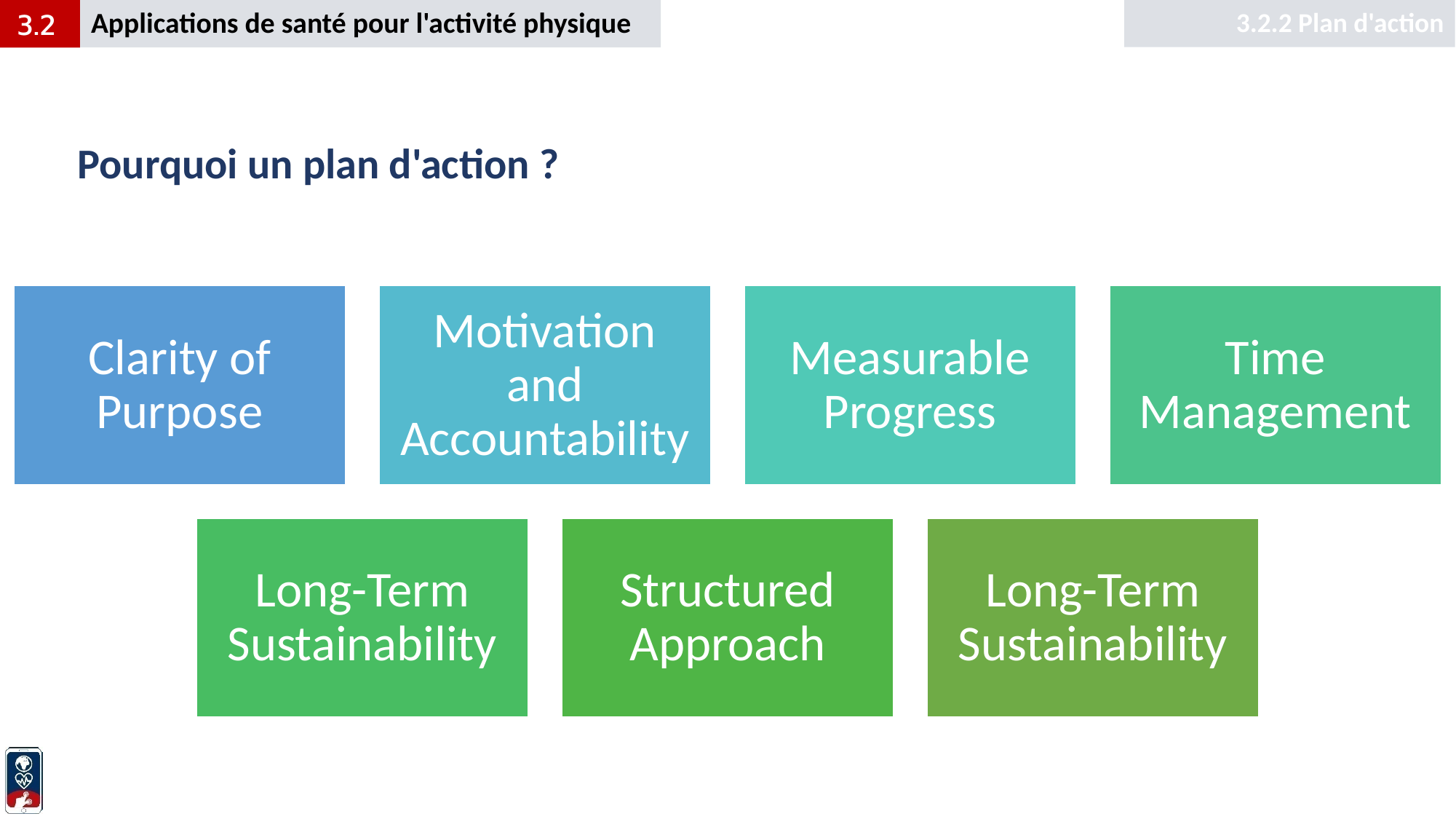

3.2.2 Plan d'action
Applications de santé pour l'activité physique
3.2
# Pourquoi un plan d'action ?

Clarity of Purpose

Motivation and Accountability

Measurable Progress

Time Management

Long-Term Sustainability

Structured Approach

Long-Term Sustainability